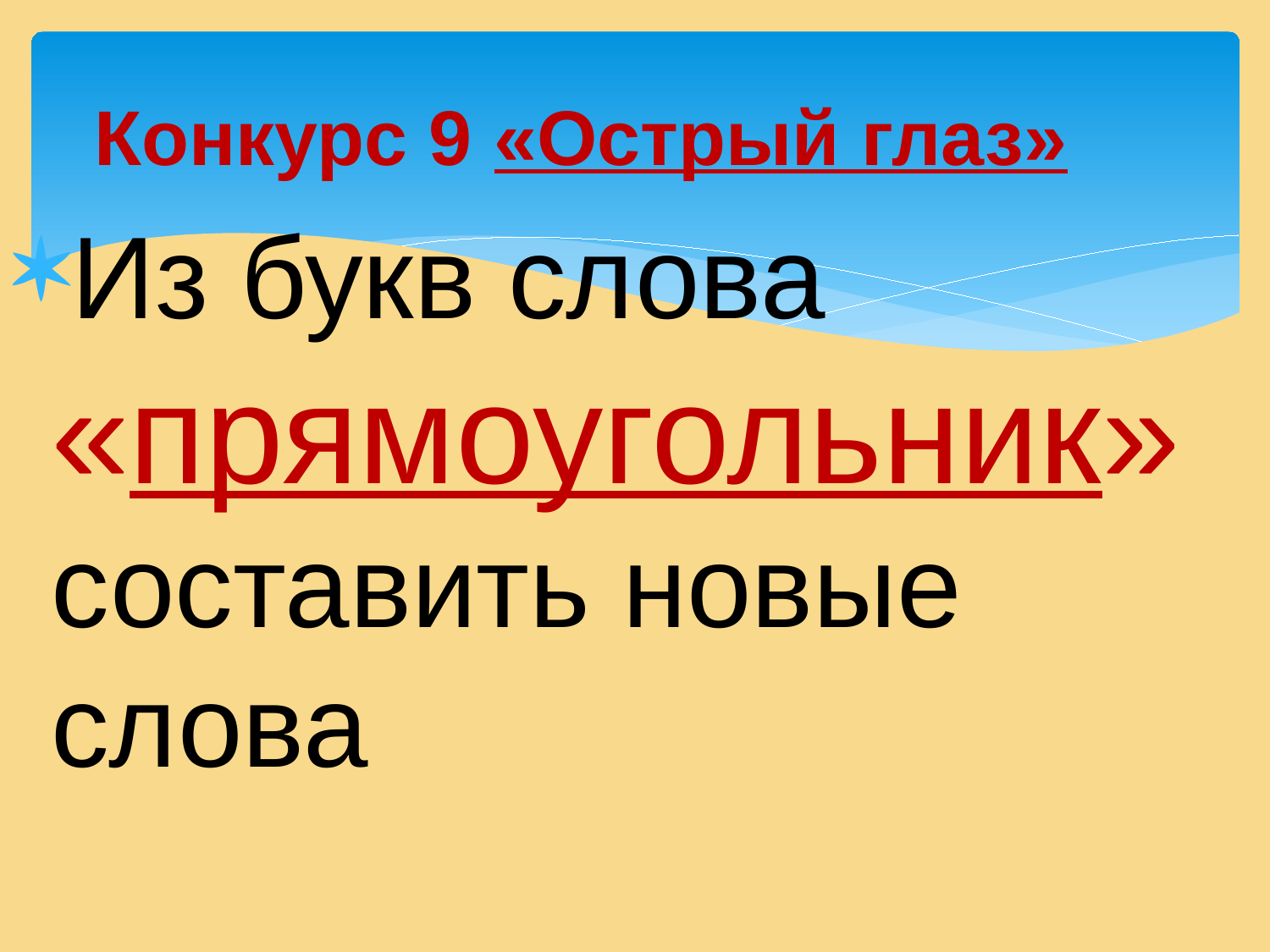

# Конкурс 9 «Острый глаз»
Из букв слова «прямоугольник»  составить новые слова